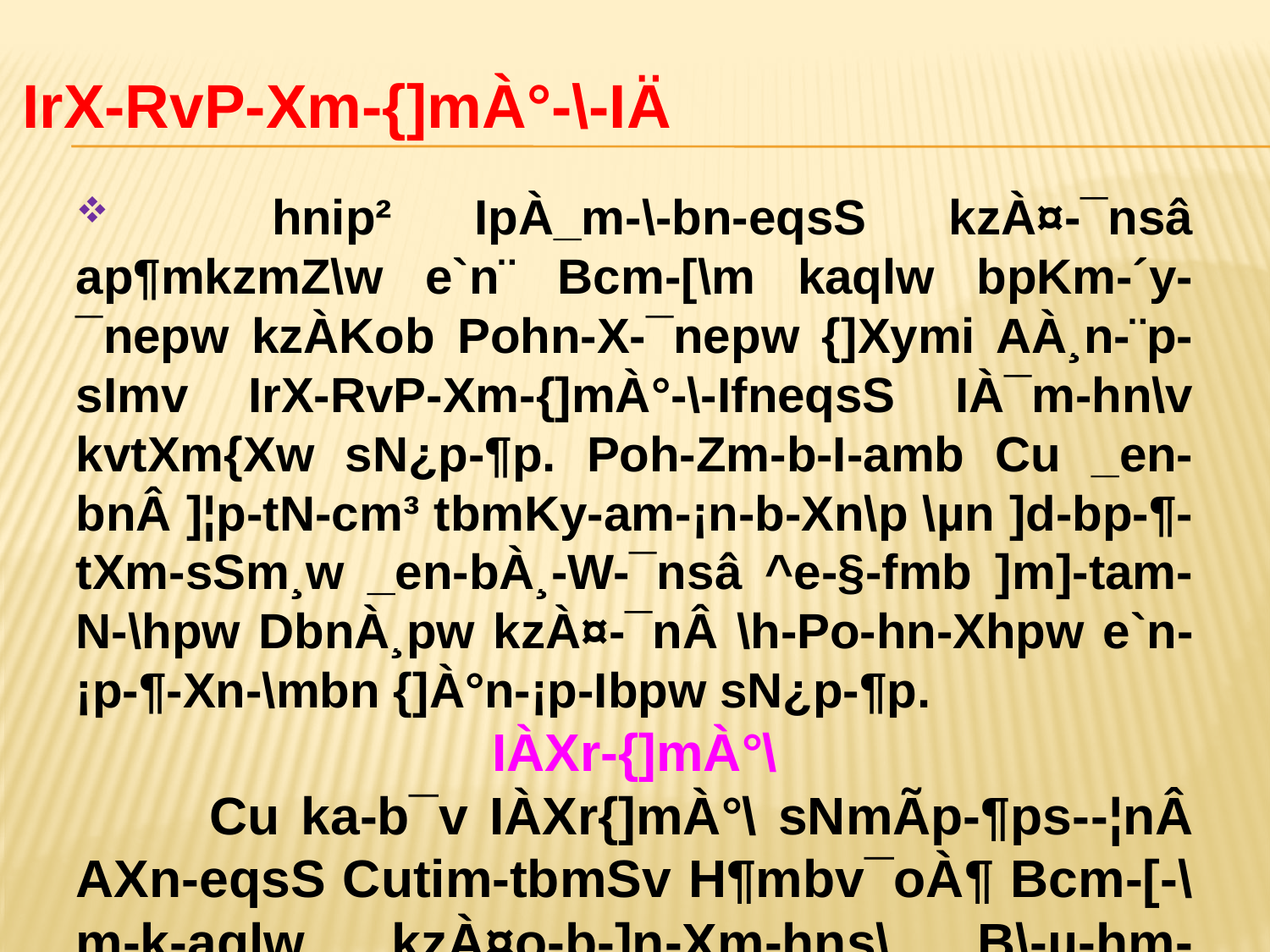

IrX-RvP-Xm-{]mÀ°-\-IÄ

 	hnip² IpÀ_m-\-bn-eqsS kzÀ¤-¯nsâ ap¶mkzmZ\w e`n¨ Bcm-[\m kaqlw bpKm-´y-¯nepw kzÀKob Pohn-X-¯nepw {]Xymi AÀ¸n-¨p-sIm­v IrX-RvP-Xm-{]mÀ°-\-IfneqsS IÀ¯m-hn\v kvtXm{Xw sN¿p-¶p. Poh-Zm-b-I-amb Cu _en-bnÂ ]¦p-tN-cm³ tbmKy-am-¡n-b-Xn\p \µn ]d-bp-¶-tXm-sSm¸w _en-bÀ¸-W-¯nsâ ^e-§-fmb ]m]-tam-N-\hpw DbnÀ¸pw kzÀ¤-¯nÂ \h-Po-hn-Xhpw e`n-¡p-¶-Xn-\mbn {]À°n-¡p-Ibpw sN¿p-¶p.
IÀXr-{]mÀ°\
 	Cu ka-b¯v IÀXr{]mÀ°\ sNmÃp-¶ps-­-¦nÂ AXn-eqsS Cutim-tbmSv H¶mbv¯oÀ¶ Bcm-[-\m-k-aqlw kzÀ¤o-b-]n-Xm-hns\ B\-µ-hm-bvt]msS kvXpXn¡p-IbmWp sN¿p-¶-Xv.